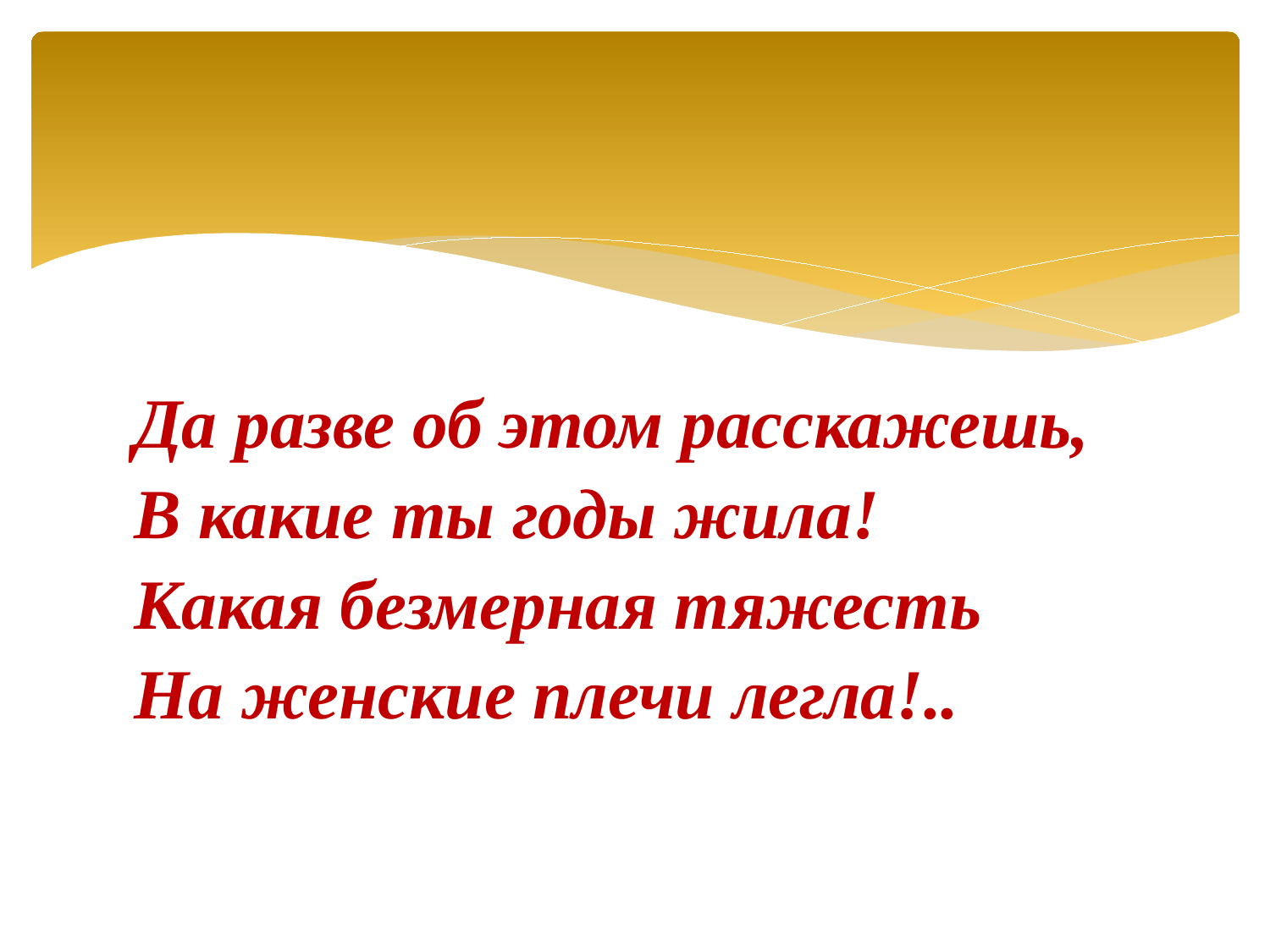

#
Да разве об этом расскажешь,
В какие ты годы жила!
Какая безмерная тяжесть
На женские плечи легла!..